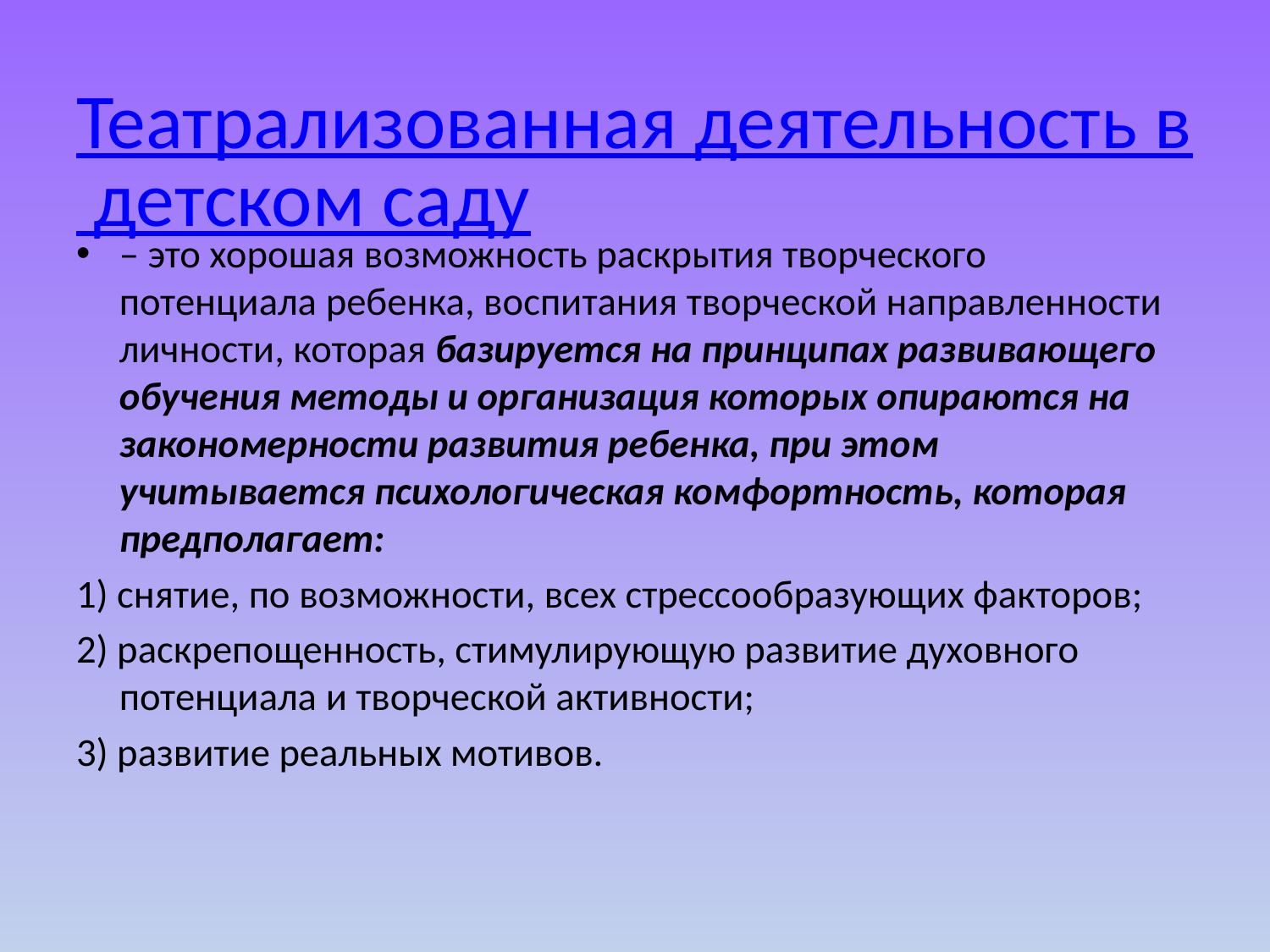

# Театрализованная деятельность в детском саду
– это хорошая возможность раскрытия творческого потенциала ребенка, воспитания творческой направленности личности, которая базируется на принципах развивающего обучения методы и организация которых опираются на закономерности развития ребенка, при этом учитывается психологическая комфортность, которая предполагает:
1) снятие, по возможности, всех стрессообразующих факторов;
2) раскрепощенность, стимулирующую развитие духовного потенциала и творческой активности;
3) развитие реальных мотивов.